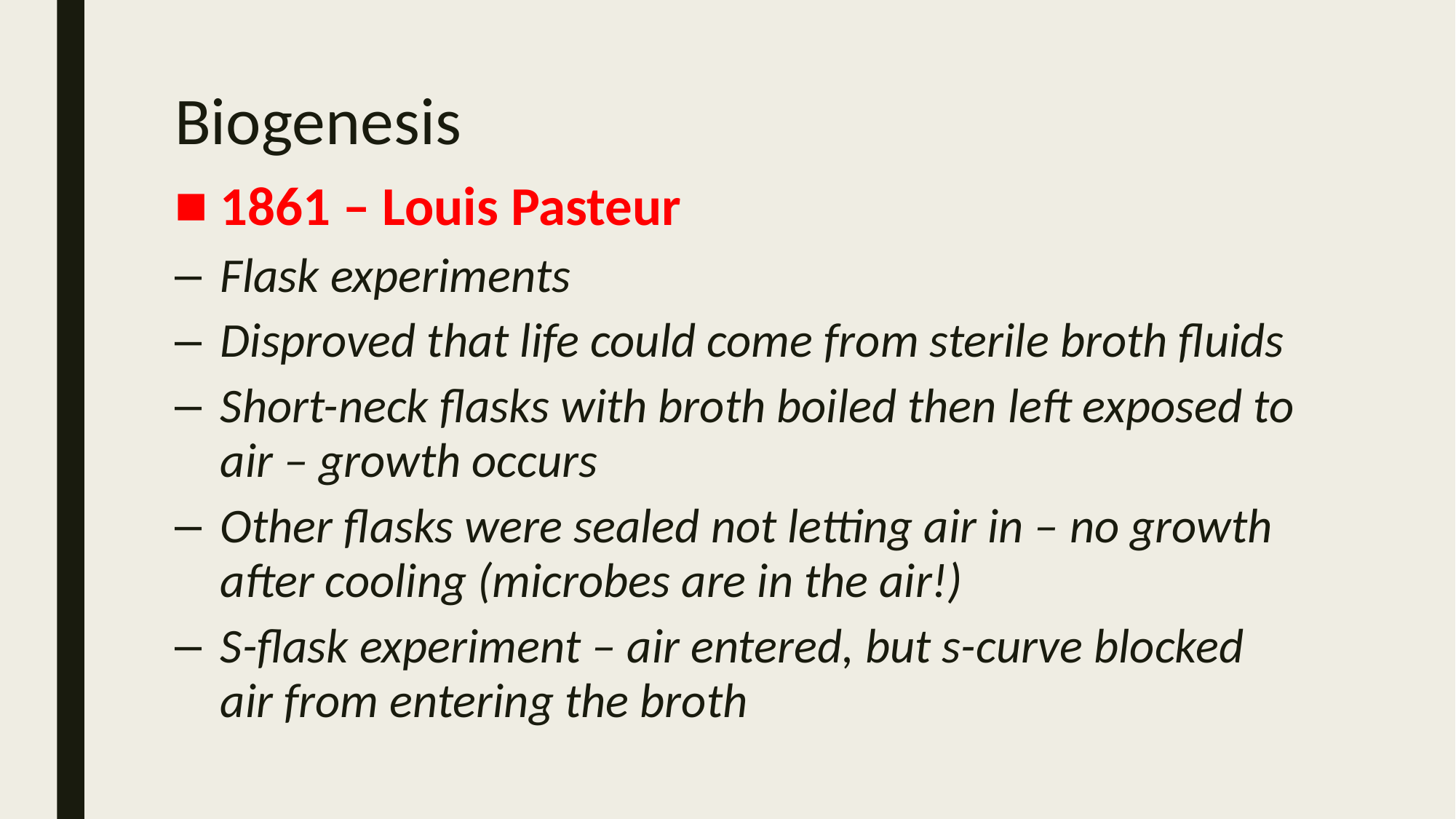

# Biogenesis
1861 – Louis Pasteur
Flask experiments
Disproved that life could come from sterile broth fluids
Short-neck flasks with broth boiled then left exposed to air – growth occurs
Other flasks were sealed not letting air in – no growth after cooling (microbes are in the air!)
S-flask experiment – air entered, but s-curve blocked air from entering the broth